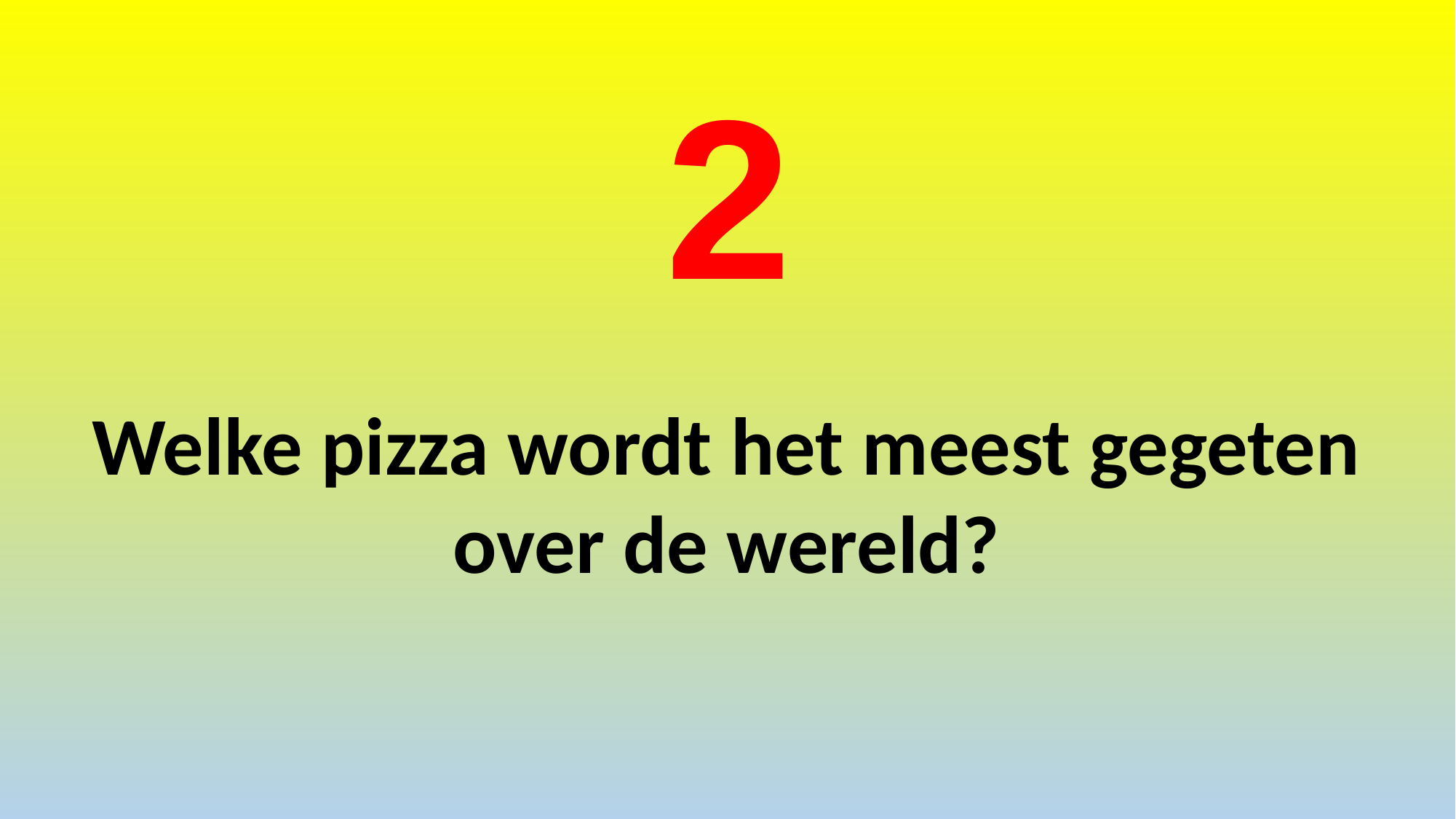

# 2
Welke pizza wordt het meest gegeten over de wereld?